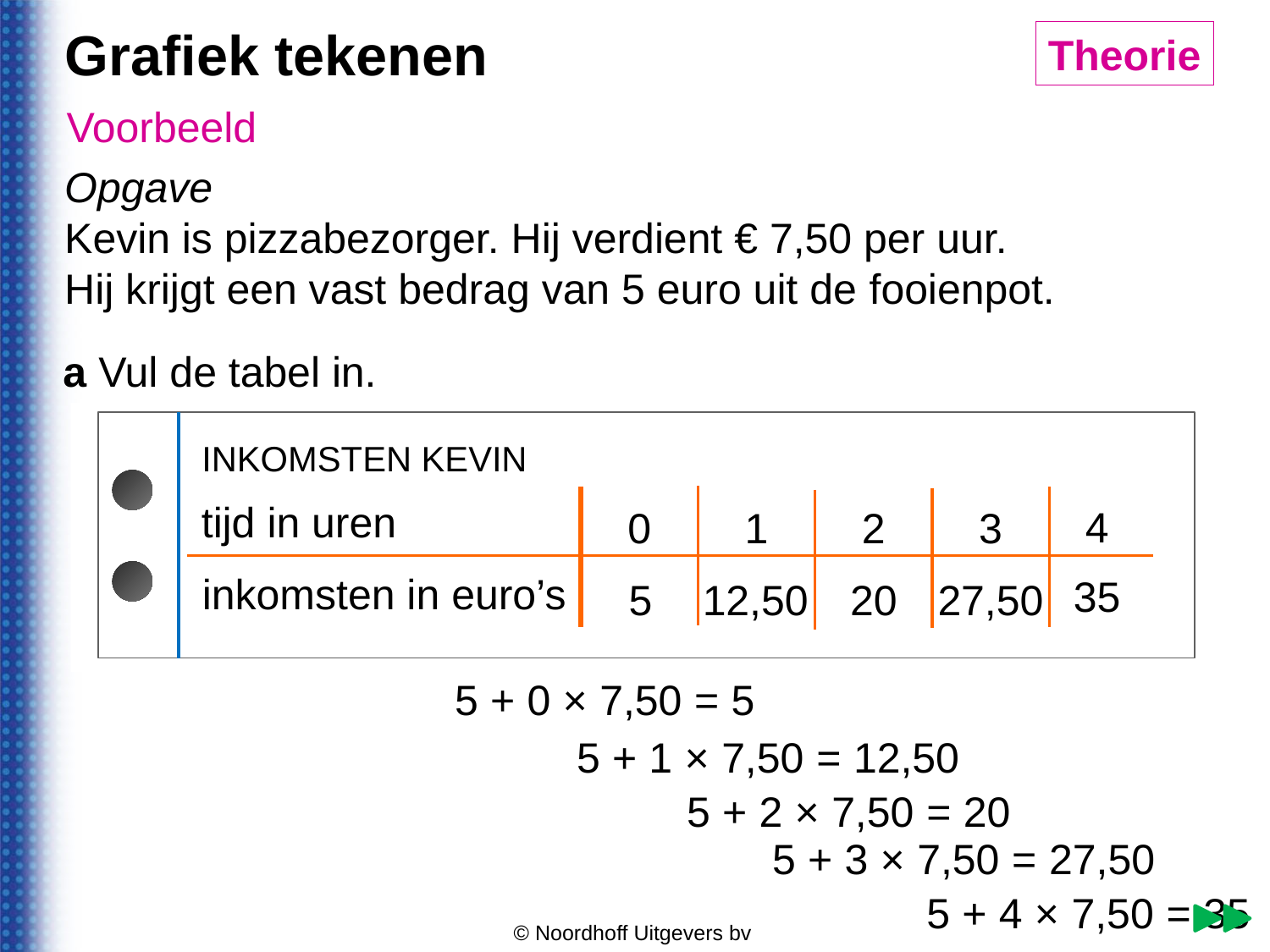

Grafiek tekenen
Theorie
© Noordhoff Uitgevers bv
Voorbeeld

Opgave
Kevin is pizzabezorger. Hij verdient € 7,50 per uur.
Hij krijgt een vast bedrag van 5 euro uit de fooienpot.
a Vul de tabel in.

INKOMSTEN KEVIN

tijd in uren
4
0
1
2
3

inkomsten in euro’s
35
5
12,50
20
27,50
5
+
0
×
7,50
=
5
5
+
1
×
7,50
=
12,50
5
+
2
×
7,50
=
20
5
+
3
×
7,50
=
27,50
5
+
4
×
7,50
=
35

© Noordhoff Uitgevers bv